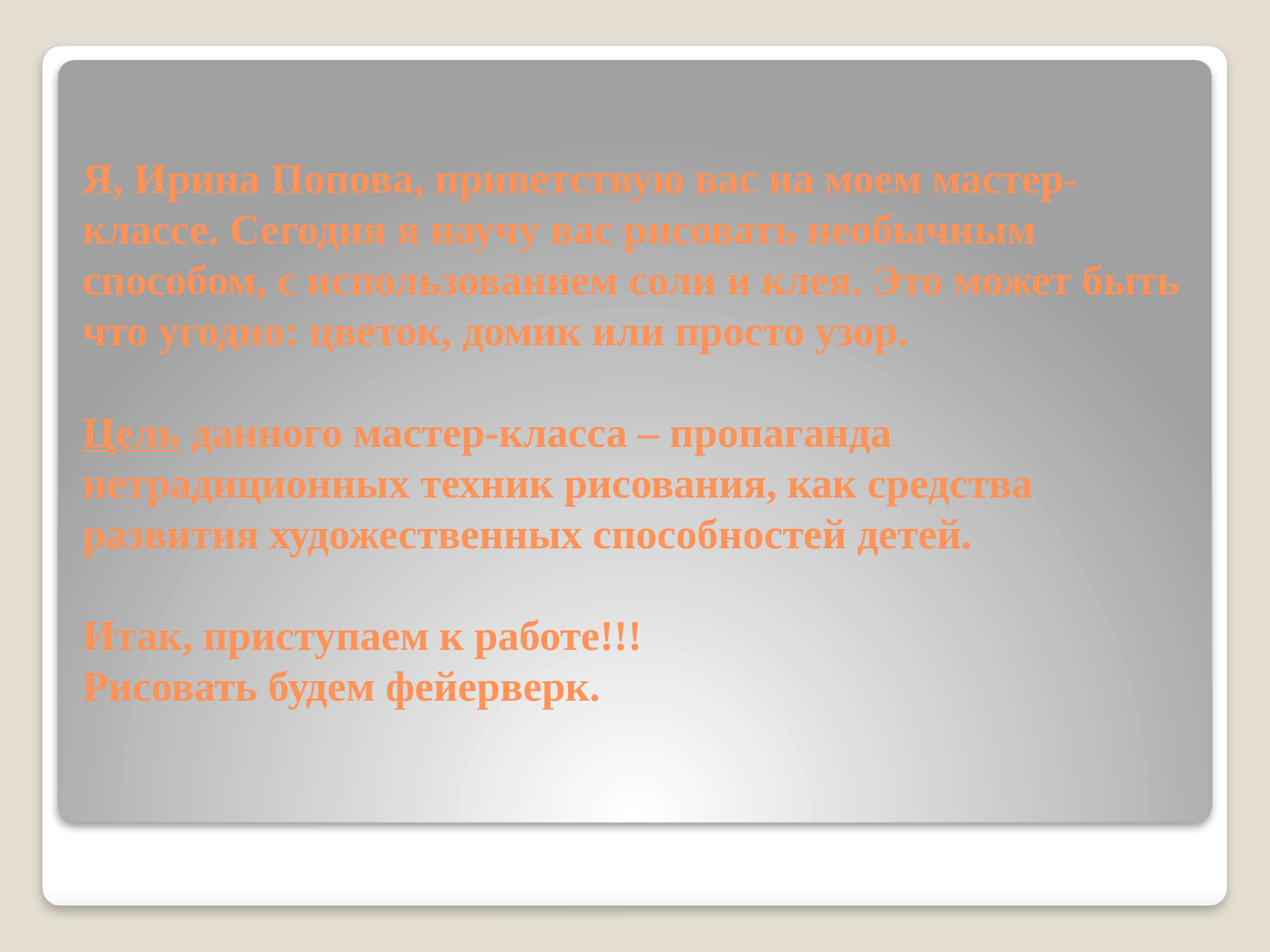

# Я, Ирина Попова, приветствую вас на моем мастер-классе. Сегодня я научу вас рисовать необычным способом, с использованием соли и клея. Это может быть что угодно: цветок, домик или просто узор. Цель данного мастер-класса – пропаганда нетрадиционных техник рисования, как средства развития художественных способностей детей. Итак, приступаем к работе!!! Рисовать будем фейерверк.